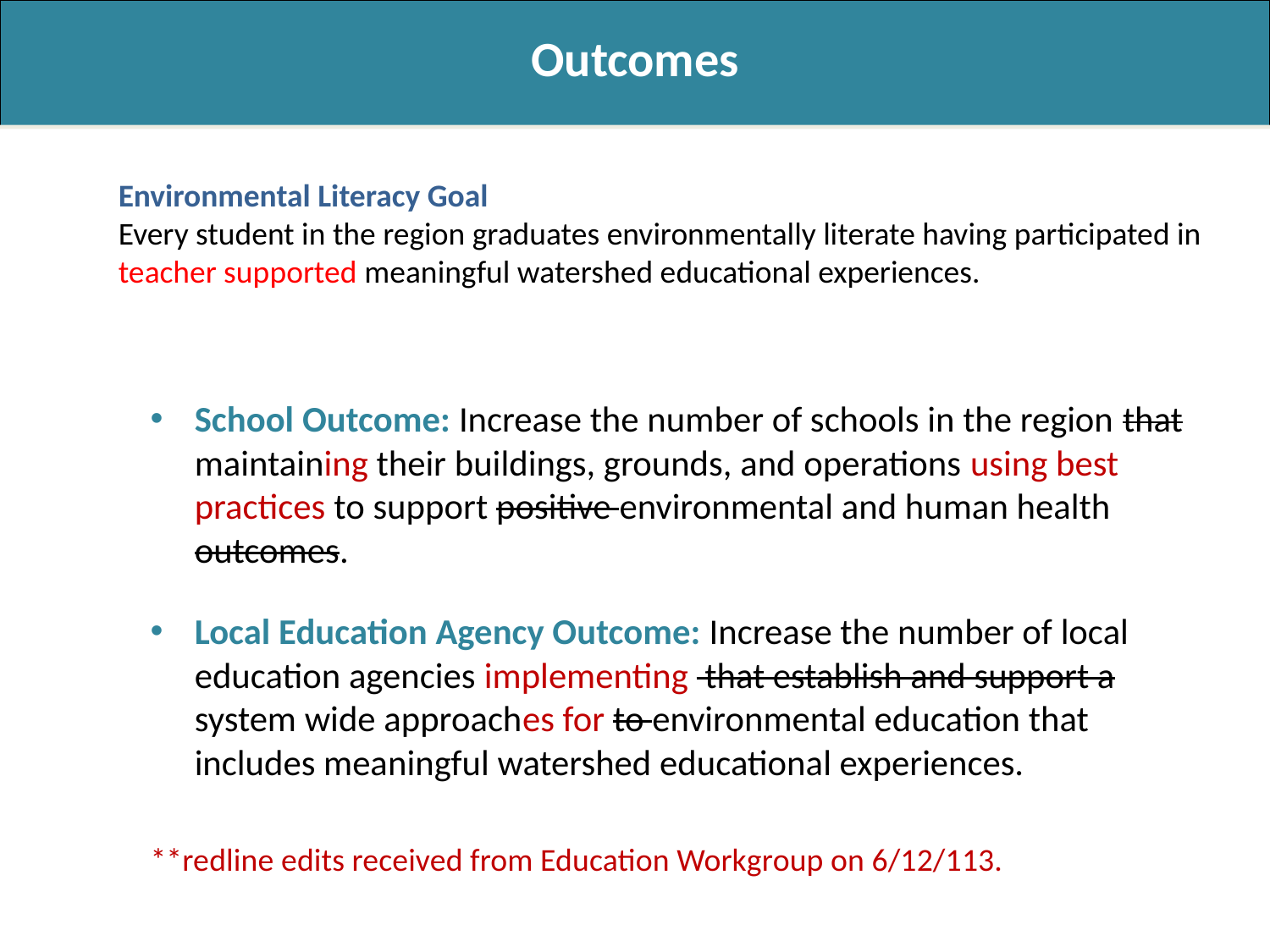

Outcomes
Environmental Literacy Goal
Every student in the region graduates environmentally literate having participated in teacher supported meaningful watershed educational experiences.

School Outcome: Increase the number of schools in the region that maintaining their buildings, grounds, and operations using best practices to support positive environmental and human health outcomes.

Local Education Agency Outcome: Increase the number of local education agencies implementing  that establish and support a system wide approaches for to environmental education that includes meaningful watershed educational experiences.

**redline edits received from Education Workgroup on 6/12/113.